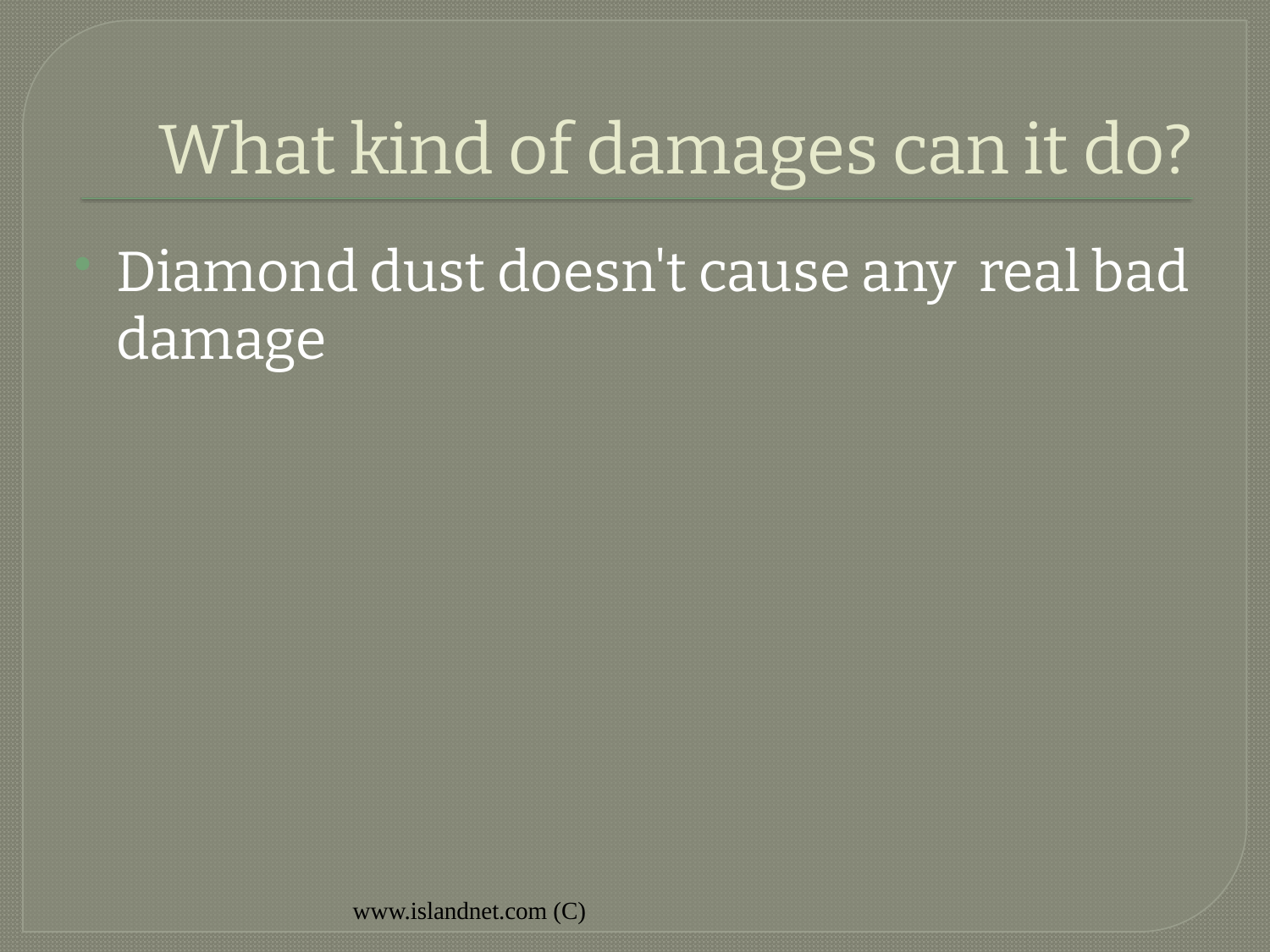

# What kind of damages can it do?
Diamond dust doesn't cause any  real bad damage
www.islandnet.com (C)